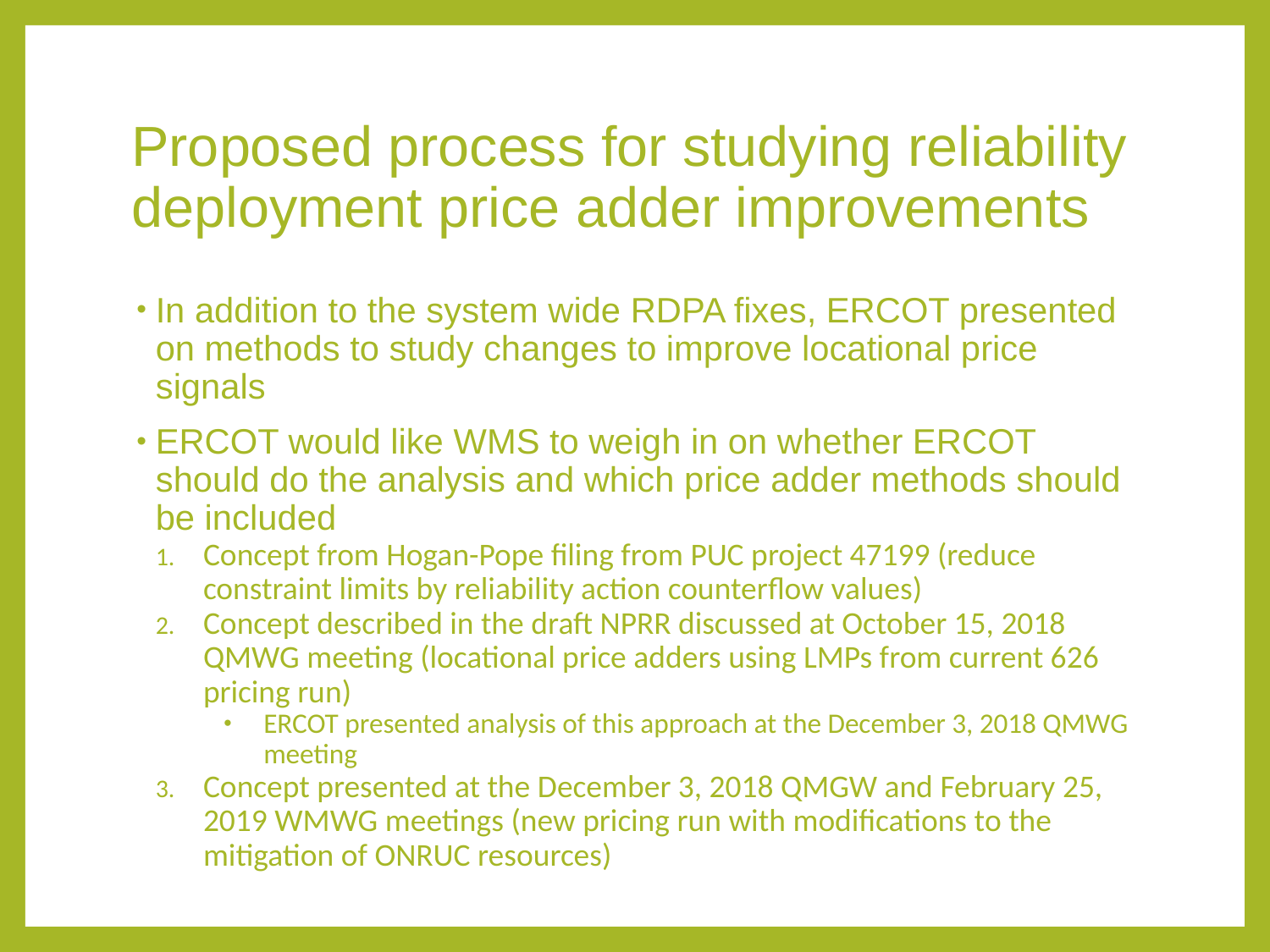

# Proposed process for studying reliability deployment price adder improvements
In addition to the system wide RDPA fixes, ERCOT presented on methods to study changes to improve locational price signals
ERCOT would like WMS to weigh in on whether ERCOT should do the analysis and which price adder methods should be included
Concept from Hogan-Pope filing from PUC project 47199 (reduce constraint limits by reliability action counterflow values)
Concept described in the draft NPRR discussed at October 15, 2018 QMWG meeting (locational price adders using LMPs from current 626 pricing run)
ERCOT presented analysis of this approach at the December 3, 2018 QMWG meeting
Concept presented at the December 3, 2018 QMGW and February 25, 2019 WMWG meetings (new pricing run with modifications to the mitigation of ONRUC resources)